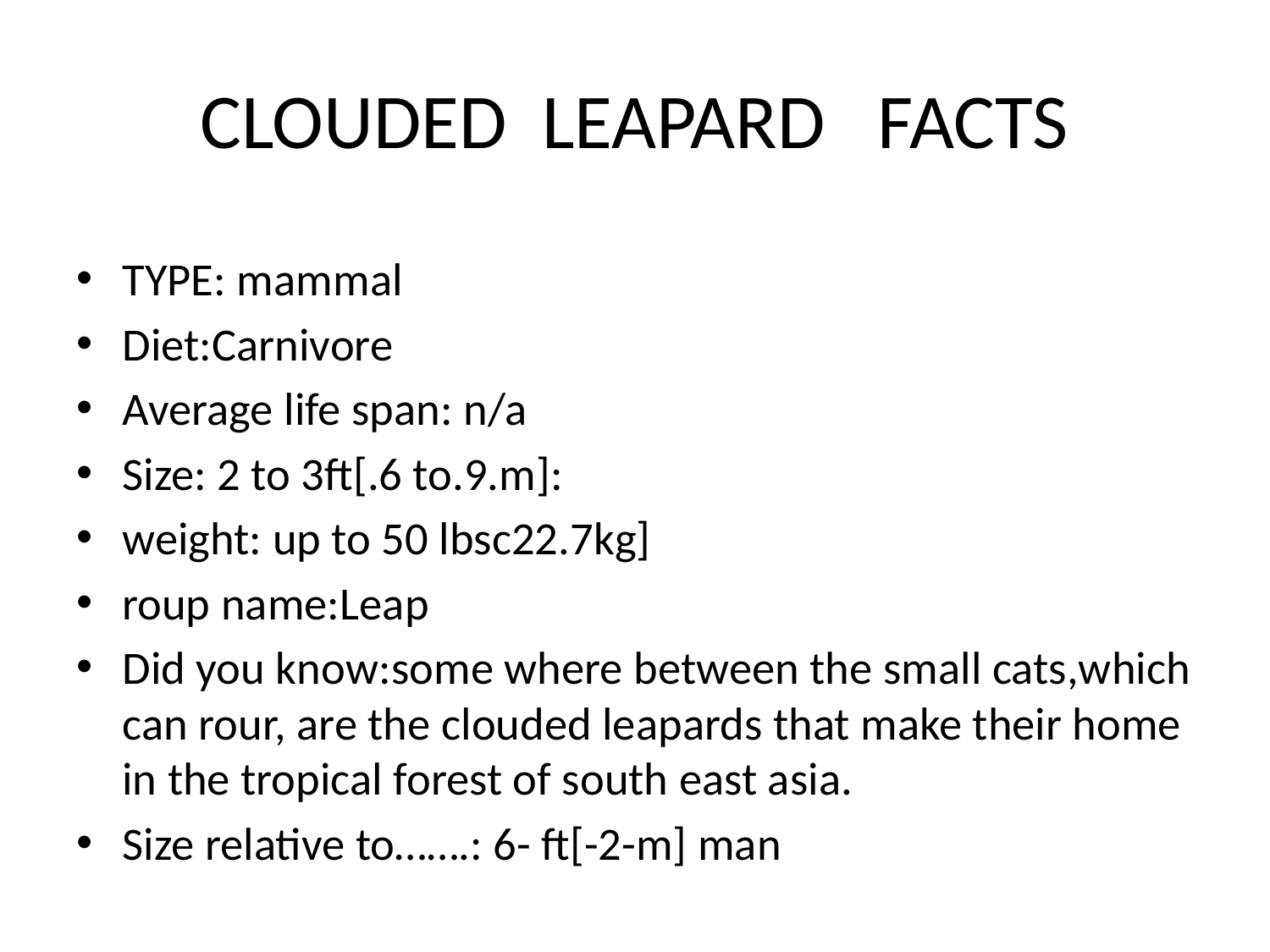

# CLOUDED  LEAPARD   FACTS
TYPE: mammal
Diet:Carnivore
Average life span: n/a
Size: 2 to 3ft[.6 to.9.m]:
weight: up to 50 lbsc22.7kg]
roup name:Leap
Did you know:some where between the small cats,which can rour, are the clouded leapards that make their home in the tropical forest of south east asia.
Size relative to…….: 6- ft[-2-m] man